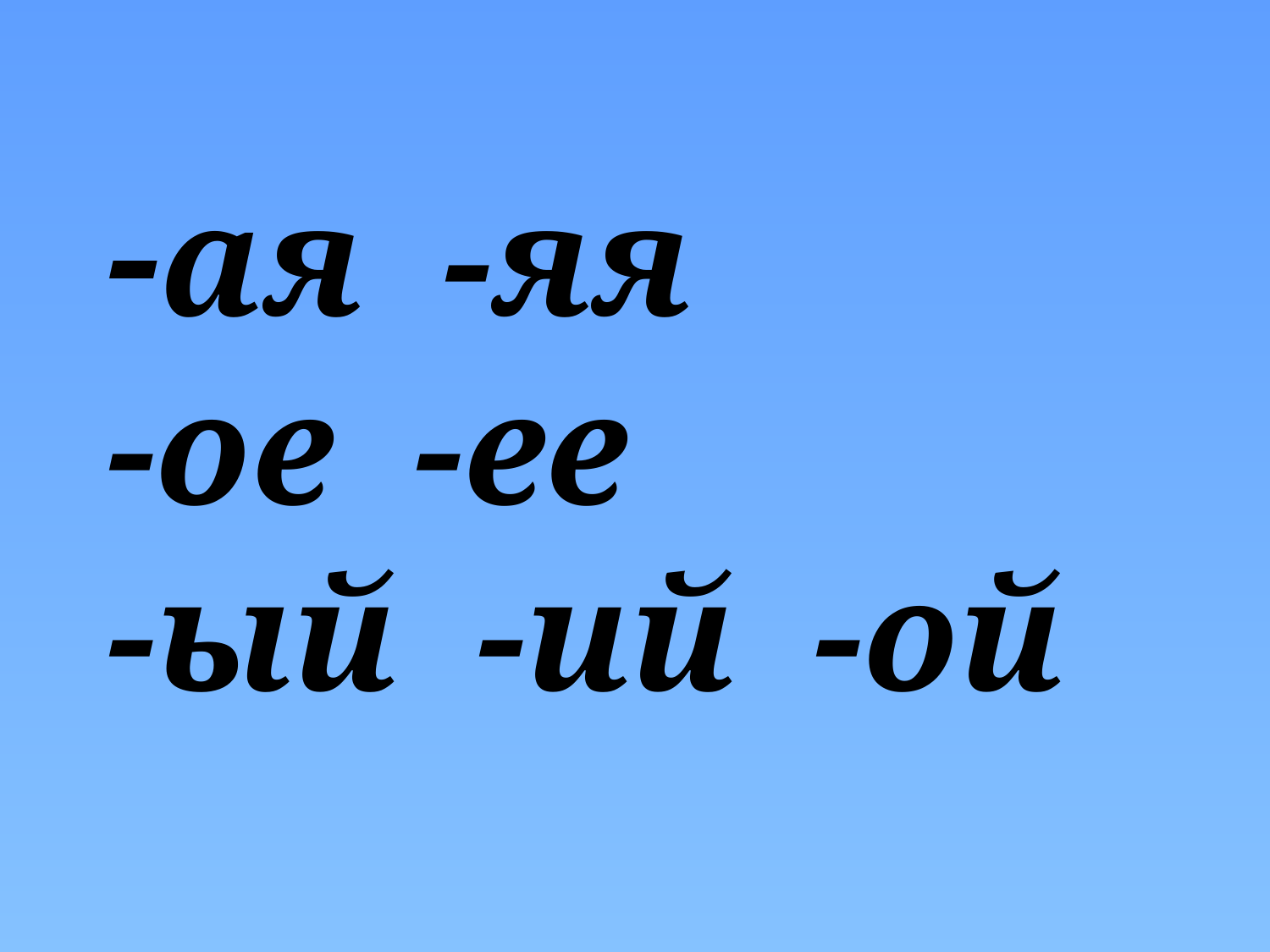

#
-ая  -яя
-ое  -ее
-ый  -ий  -ой